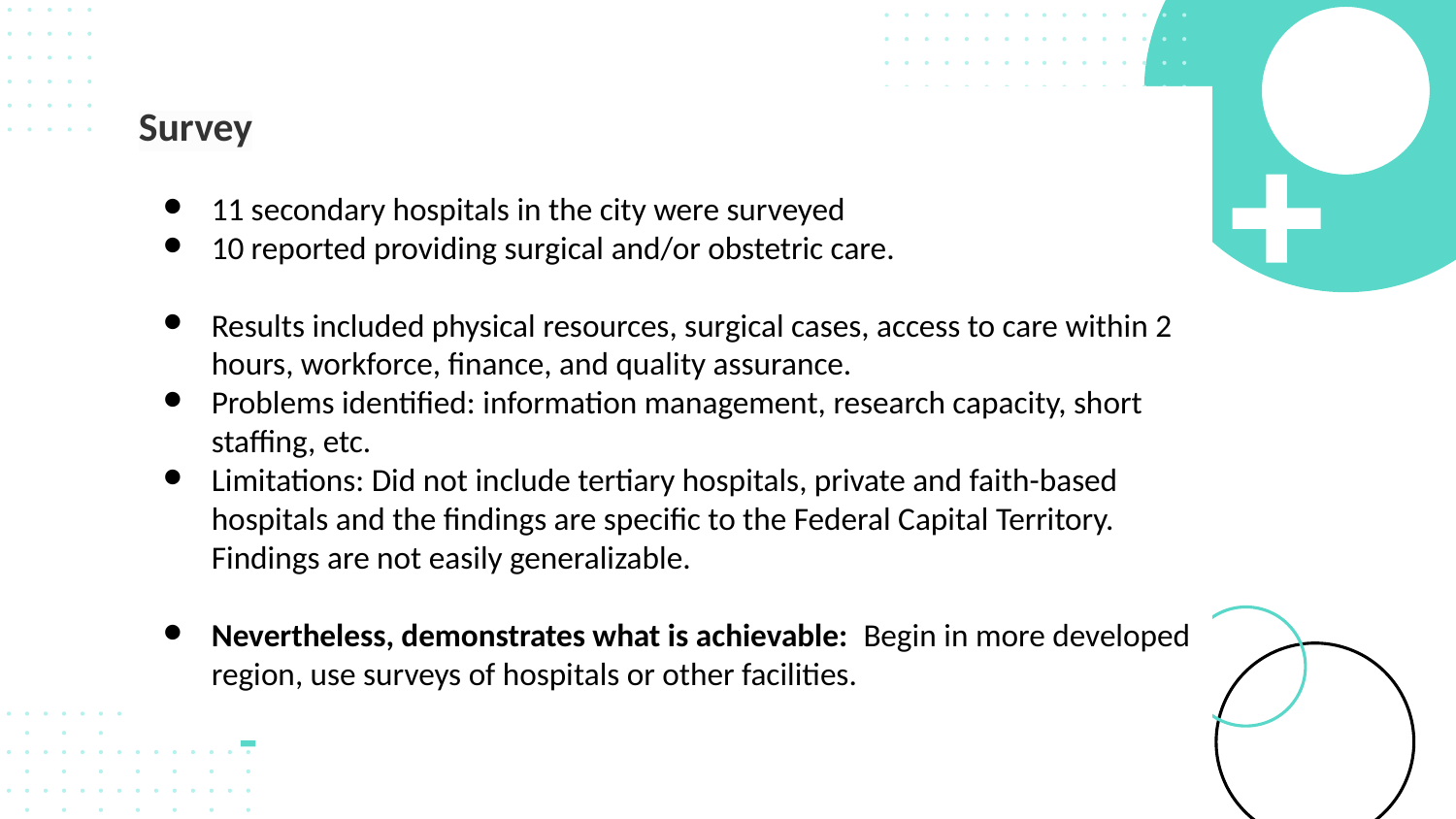

Survey

11 secondary hospitals in the city were surveyed
10 reported providing surgical and/or obstetric care.

Results included physical resources, surgical cases, access to care within 2 hours, workforce, finance, and quality assurance.
Problems identified: information management, research capacity, short staffing, etc.
Limitations: Did not include tertiary hospitals, private and faith-based hospitals and the findings are specific to the Federal Capital Territory. Findings are not easily generalizable.
Nevertheless, demonstrates what is achievable:  Begin in more developed region, use surveys of hospitals or other facilities.